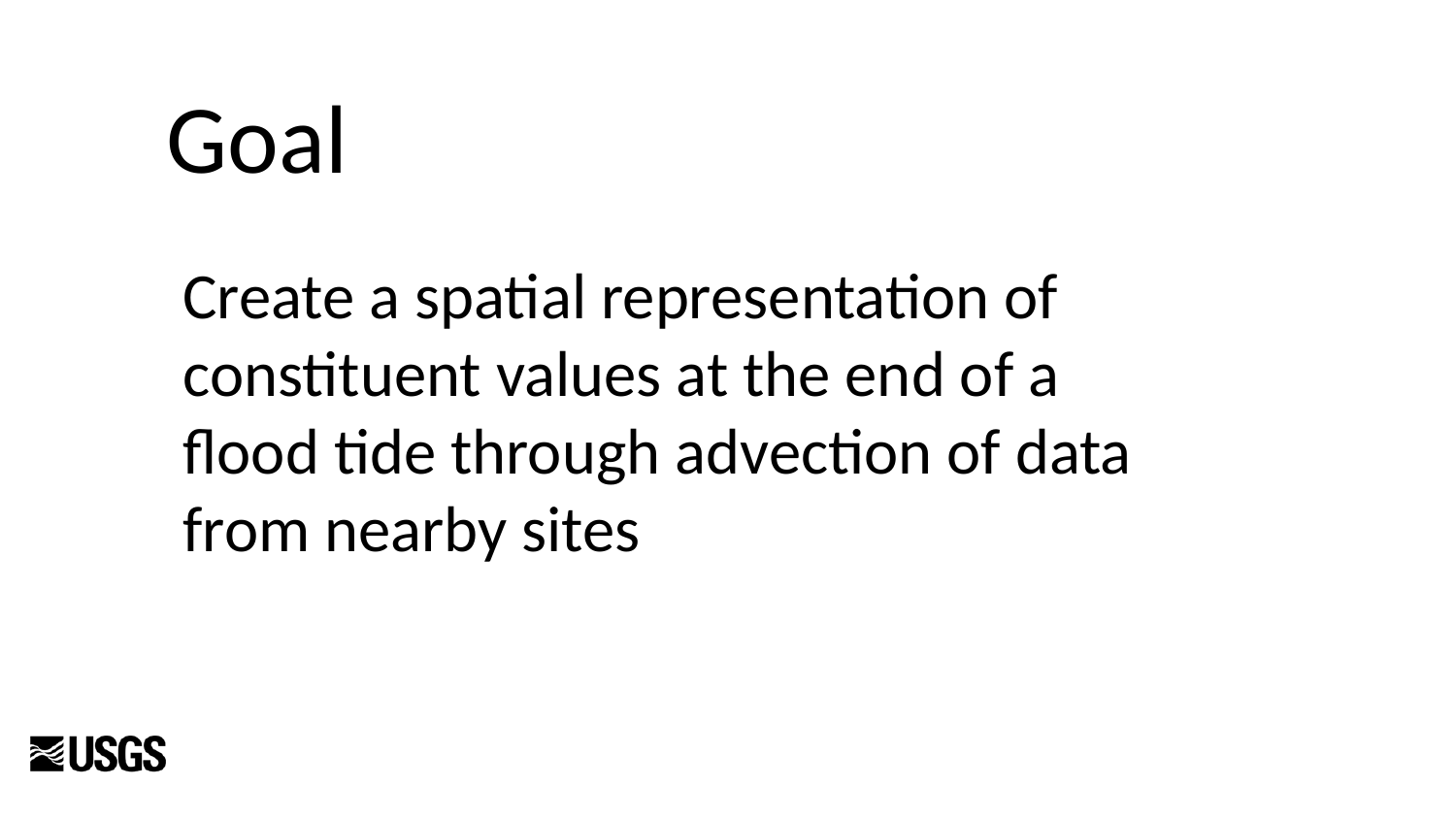

Goal
Create a spatial representation of constituent values at the end of a flood tide through advection of data from nearby sites